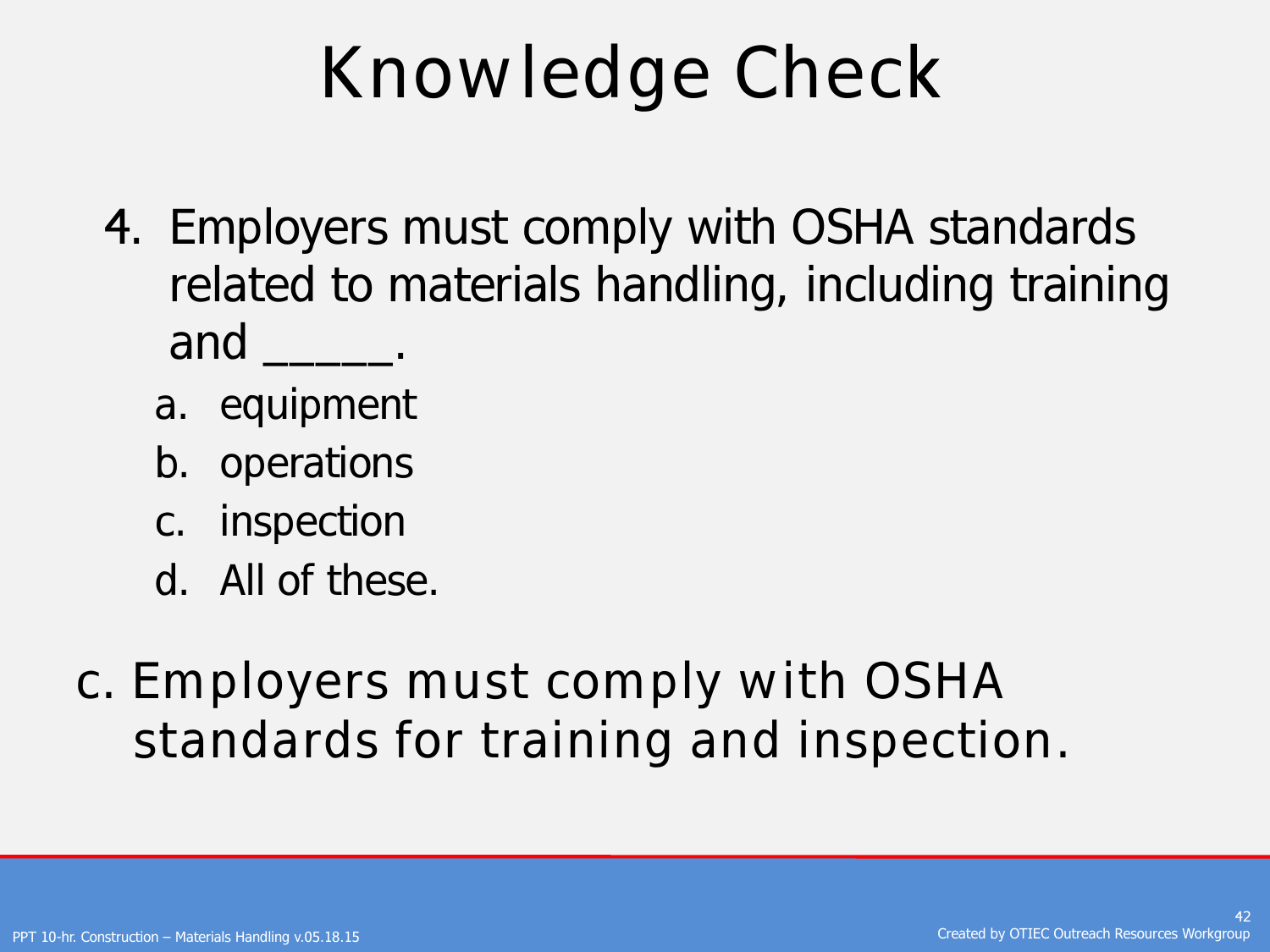

# Knowledge Check
Employers must comply with OSHA standards related to materials handling, including training and _____.
equipment
operations
inspection
All of these.
c. Employers must comply with OSHA
    standards for training and inspection.